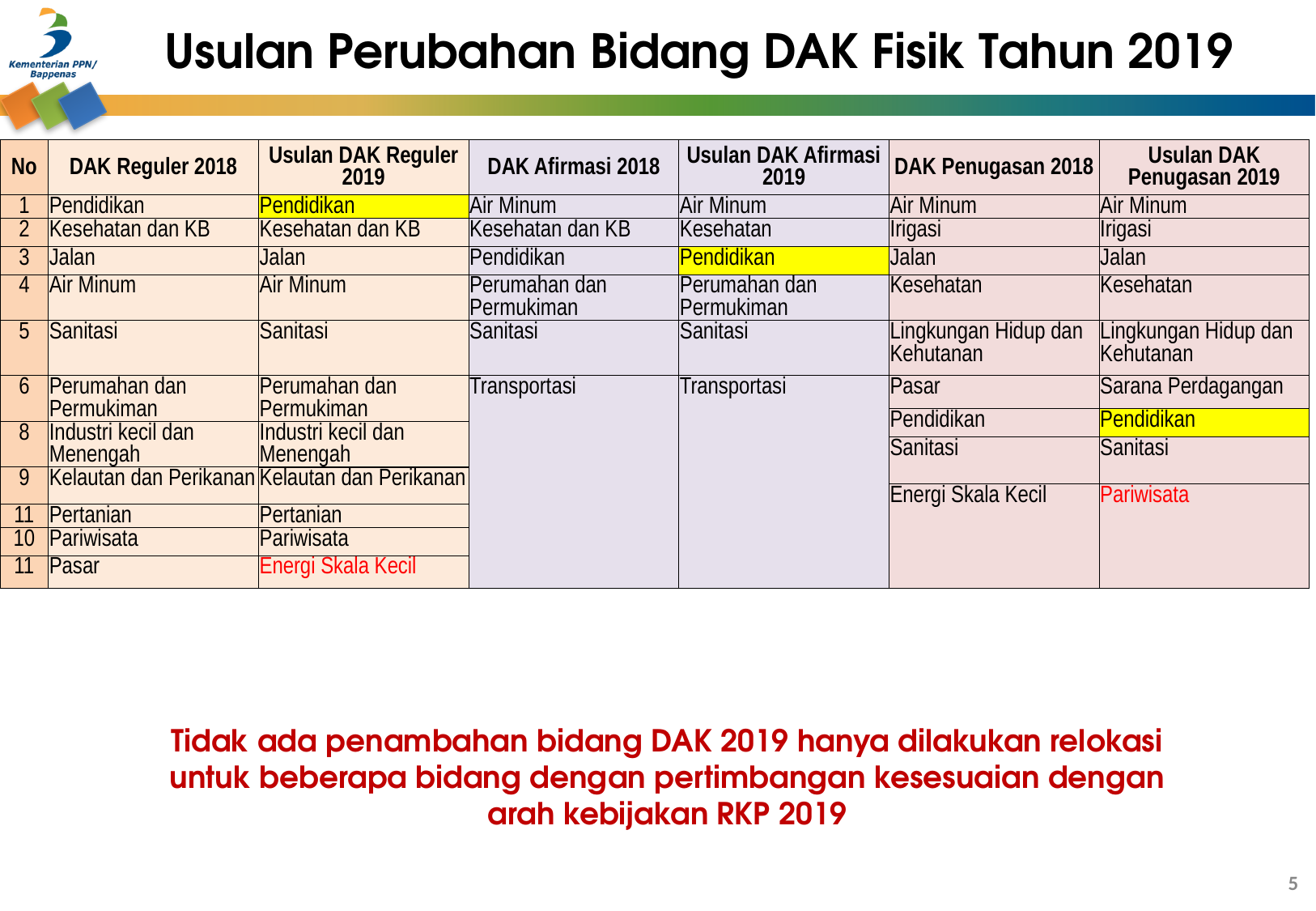

Usulan Perubahan Bidang DAK Fisik Tahun 2019
| No | DAK Reguler 2018 | Usulan DAK Reguler 2019 | DAK Afirmasi 2018 | Usulan DAK Afirmasi 2019 | DAK Penugasan 2018 | Usulan DAK Penugasan 2019 |
| --- | --- | --- | --- | --- | --- | --- |
| 1 | Pendidikan | Pendidikan | Air Minum | Air Minum | Air Minum | Air Minum |
| 2 | Kesehatan dan KB | Kesehatan dan KB | Kesehatan dan KB | Kesehatan | Irigasi | Irigasi |
| 3 | Jalan | Jalan | Pendidikan | Pendidikan | Jalan | Jalan |
| 4 | Air Minum | Air Minum | Perumahan dan Permukiman | Perumahan dan Permukiman | Kesehatan | Kesehatan |
| 5 | Sanitasi | Sanitasi | Sanitasi | Sanitasi | Lingkungan Hidup dan Kehutanan | Lingkungan Hidup dan Kehutanan |
| 6 | Perumahan dan Permukiman | Perumahan dan Permukiman | Transportasi | Transportasi | Pasar | Sarana Perdagangan |
|  |  |  |  |  | Pendidikan | Pendidikan |
| 8 | Industri kecil dan Menengah | Industri kecil dan Menengah |  |  |  |  |
|  |  |  |  |  | Sanitasi | Sanitasi |
| 9 | Kelautan dan Perikanan | Kelautan dan Perikanan |  |  |  |  |
|  |  |  |  |  | Energi Skala Kecil | Pariwisata |
| 11 | Pertanian | Pertanian |  |  |  |  |
| 10 | Pariwisata | Pariwisata |  |  |  |  |
| 11 | Pasar | Energi Skala Kecil |  |  |  |  |
Tidak ada penambahan bidang DAK 2019 hanya dilakukan relokasi untuk beberapa bidang dengan pertimbangan kesesuaian dengan arah kebijakan RKP 2019
5